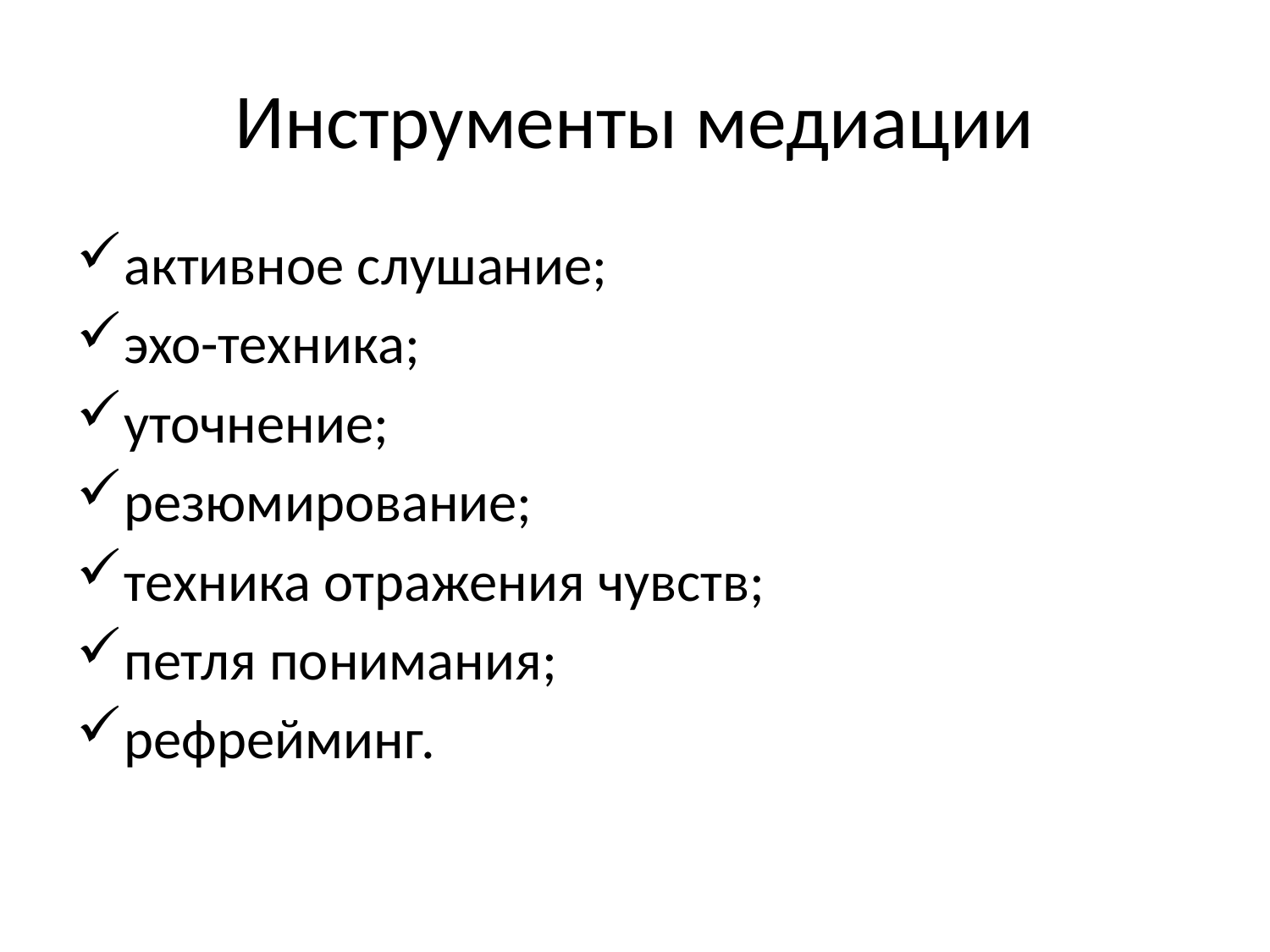

# Инструменты медиации
активное слушание;
эхо-техника;
уточнение;
резюмирование;
техника отражения чувств;
петля понимания;
рефрейминг.